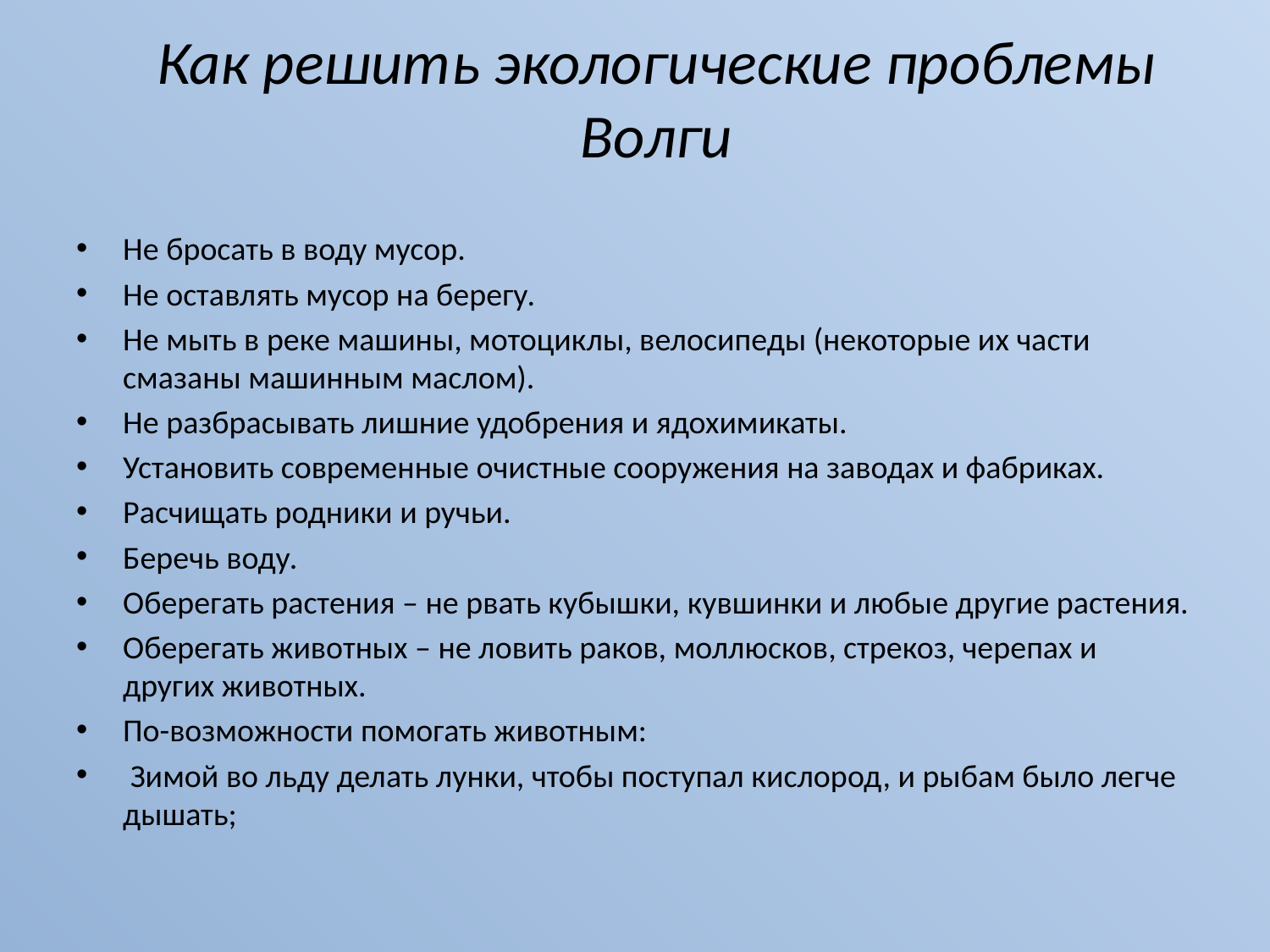

# Как решить экологические проблемы Волги
Не бросать в воду мусор.
Не оставлять мусор на берегу.
Не мыть в реке машины, мотоциклы, велосипеды (некоторые их части смазаны машинным маслом).
Не разбрасывать лишние удобрения и ядохимикаты.
Установить современные очистные сооружения на заводах и фабриках.
Расчищать родники и ручьи.
Беречь воду.
Оберегать растения – не рвать кубышки, кувшинки и любые другие растения.
Оберегать животных – не ловить раков, моллюсков, стрекоз, черепах и других животных.
По-возможности помогать животным:
 Зимой во льду делать лунки, чтобы поступал кислород, и рыбам было легче дышать;